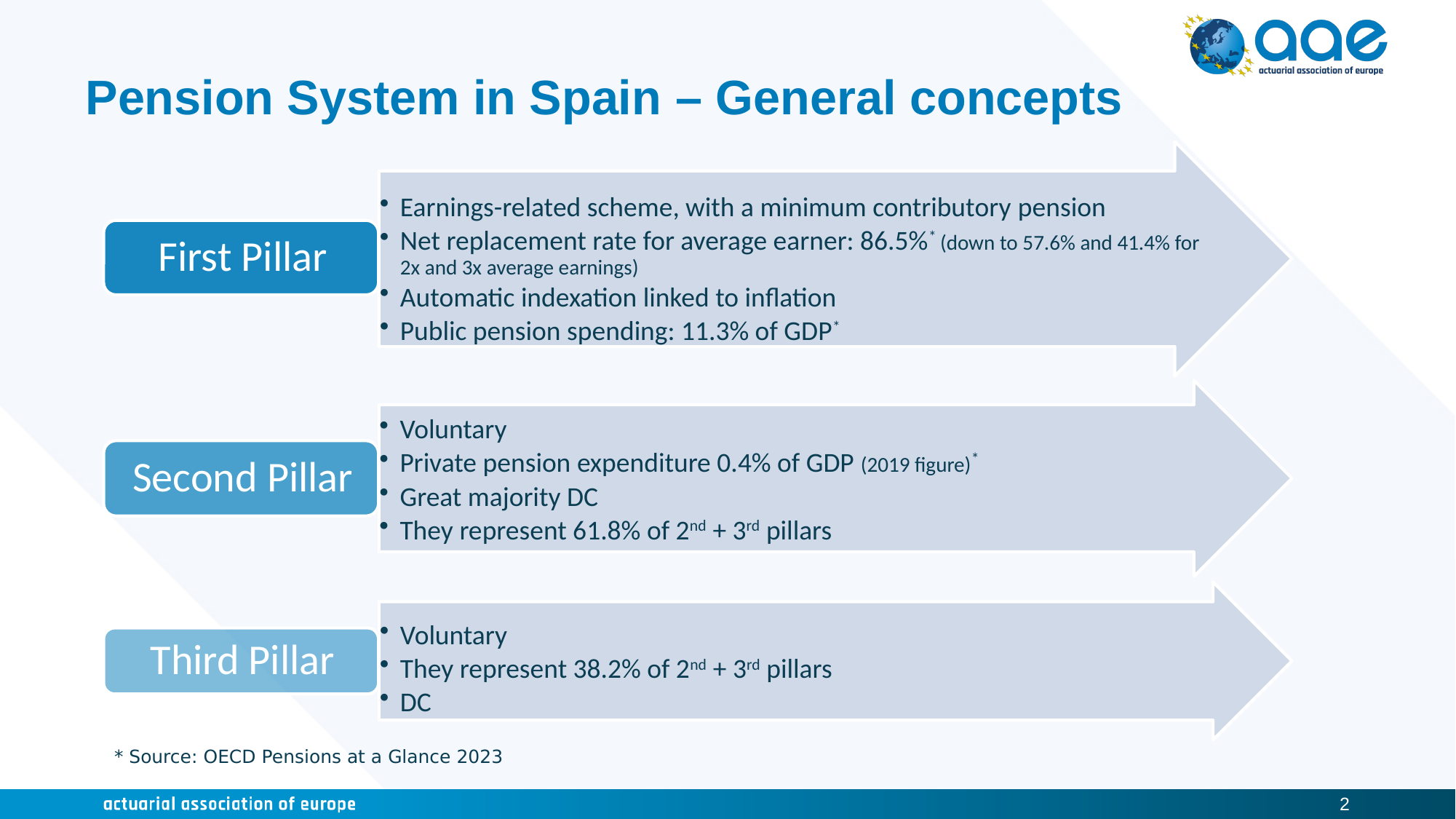

# Pension System in Spain – General concepts

Earnings-related scheme, with a minimum contributory pension
Net replacement rate for average earner: 86.5%* (down to 57.6% and 41.4% for 2x and 3x average earnings)
Automatic indexation linked to inflation
Public pension spending: 11.3% of GDP*
First Pillar

Voluntary
Private pension expenditure 0.4% of GDP (2019 figure)*
Great majority DC
They represent 61.8% of 2nd + 3rd pillars

Second Pillar

Voluntary
They represent 38.2% of 2nd + 3rd pillars
DC
Third Pillar
* Source: OECD Pensions at a Glance 2023
2